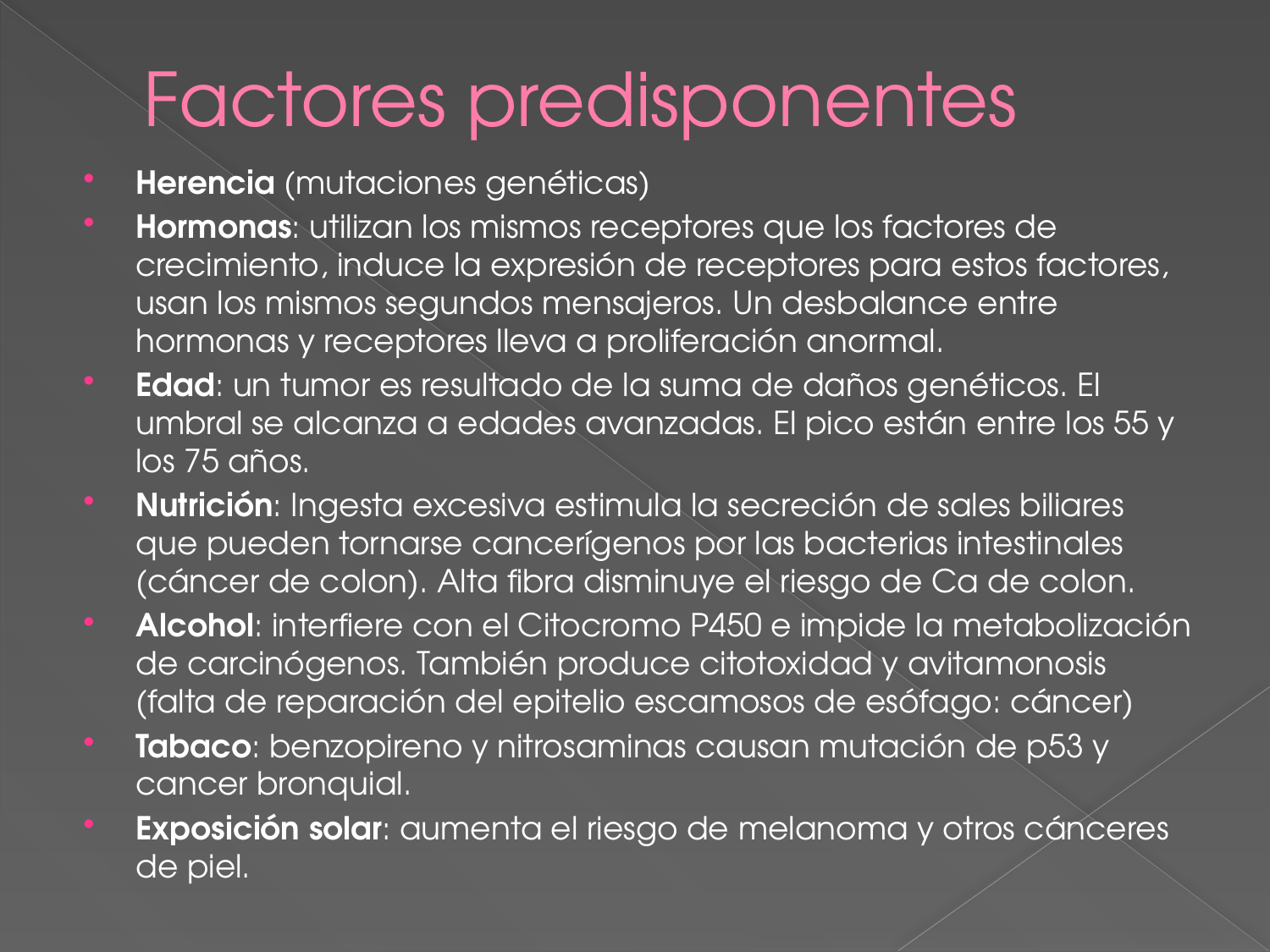

# Factores predisponentes
Herencia (mutaciones genéticas)
Hormonas: utilizan los mismos receptores que los factores de crecimiento, induce la expresión de receptores para estos factores, usan los mismos segundos mensajeros. Un desbalance entre hormonas y receptores lleva a proliferación anormal.
Edad: un tumor es resultado de la suma de daños genéticos. El umbral se alcanza a edades avanzadas. El pico están entre los 55 y los 75 años.
Nutrición: Ingesta excesiva estimula la secreción de sales biliares que pueden tornarse cancerígenos por las bacterias intestinales (cáncer de colon). Alta fibra disminuye el riesgo de Ca de colon.
Alcohol: interfiere con el Citocromo P450 e impide la metabolización de carcinógenos. También produce citotoxidad y avitamonosis (falta de reparación del epitelio escamosos de esófago: cáncer)
Tabaco: benzopireno y nitrosaminas causan mutación de p53 y cancer bronquial.
Exposición solar: aumenta el riesgo de melanoma y otros cánceres de piel.